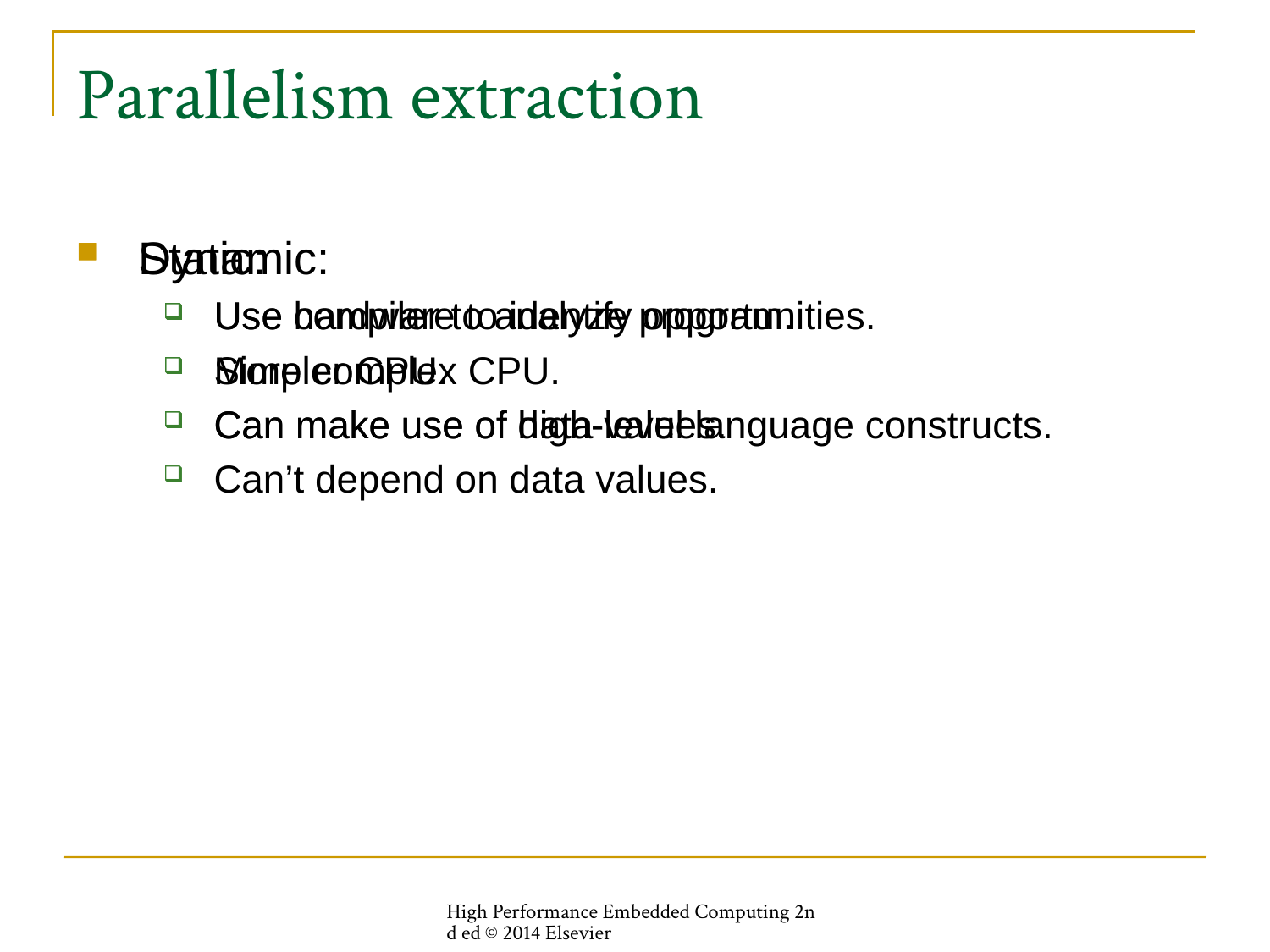

# Parallelism extraction
Static:
Use compiler to analyze program.
Simpler CPU.
Can make use of high-level language constructs.
Can’t depend on data values.
Dynamic:
Use hardware to identify opportunities.
More complex CPU.
Can make use of data values.
High Performance Embedded Computing 2nd ed © 2014 Elsevier